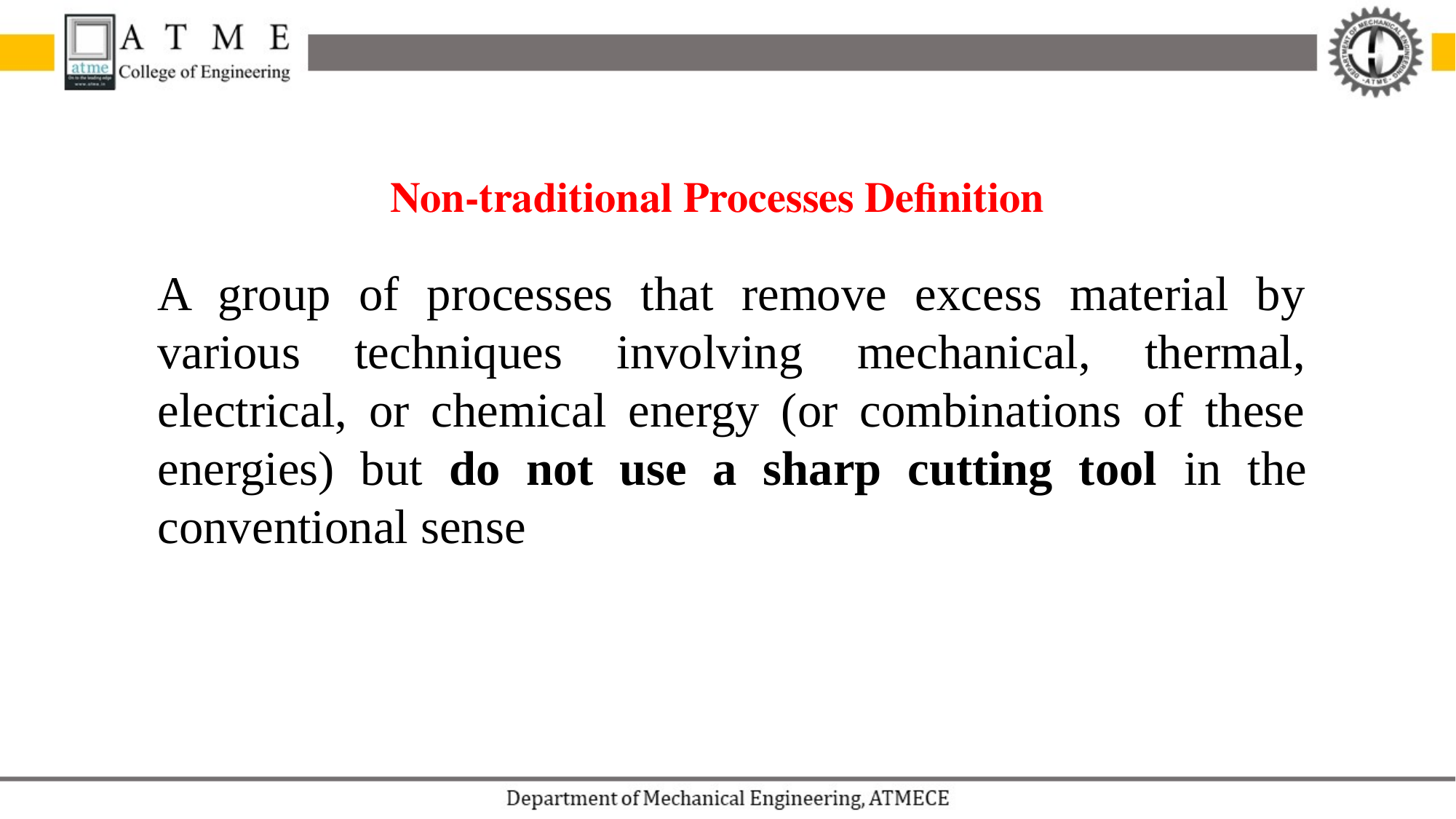

Non-traditional Processes Definition
A group of processes that remove excess material by various techniques involving mechanical, thermal, electrical, or chemical energy (or combinations of these energies) but do not use a sharp cutting tool in the conventional sense